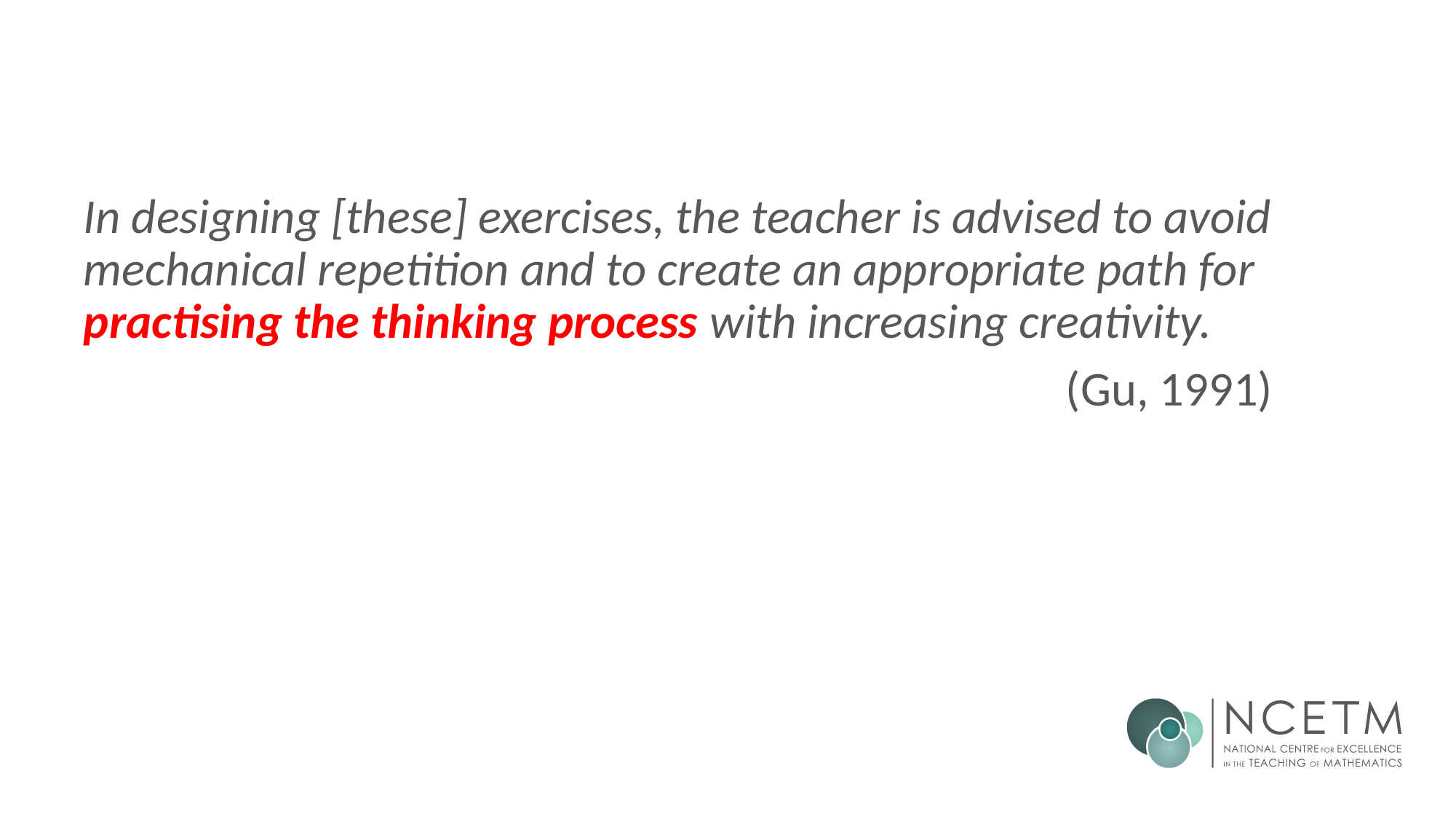

In designing [these] exercises, the teacher is advised to avoid mechanical repetition and to create an appropriate path for practising the thinking process with increasing creativity.
									(Gu, 1991)